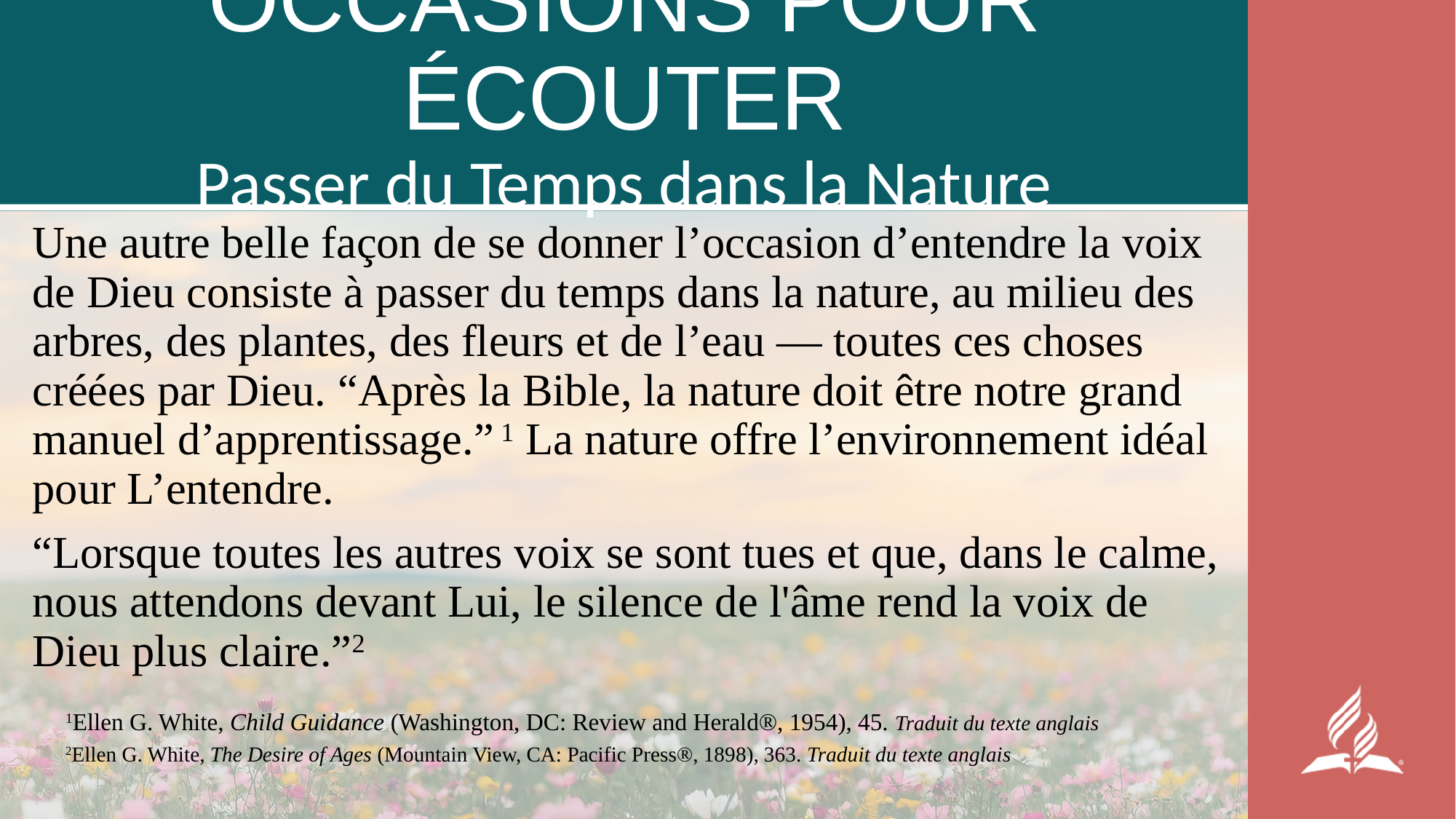

# OCCASIONS POUR ÉCOUTER Passer du Temps dans la Nature
Une autre belle façon de se donner l’occasion d’entendre la voix de Dieu consiste à passer du temps dans la nature, au milieu des arbres, des plantes, des fleurs et de l’eau — toutes ces choses créées par Dieu. “Après la Bible, la nature doit être notre grand manuel d’apprentissage.” 1 La nature offre l’environnement idéal pour L’entendre.
“Lorsque toutes les autres voix se sont tues et que, dans le calme, nous attendons devant Lui, le silence de l'âme rend la voix de Dieu plus claire.”2
1Ellen G. White, Child Guidance (Washington, DC: Review and Herald®, 1954), 45. Traduit du texte anglais
2Ellen G. White, The Desire of Ages (Mountain View, CA: Pacific Press®, 1898), 363. Traduit du texte anglais